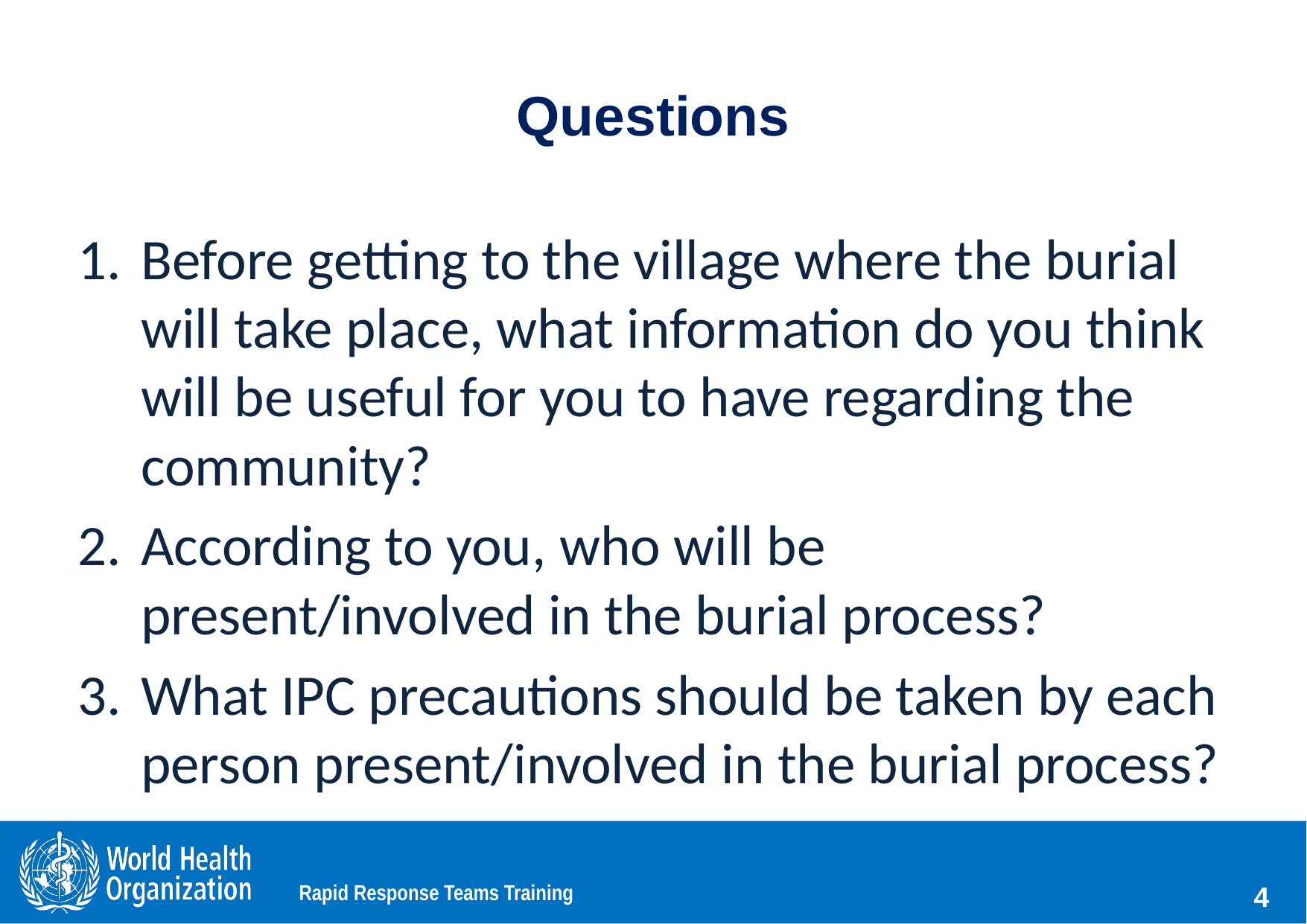

# Questions
Before getting to the village where the burial will take place, what information do you think will be useful for you to have regarding the community?
According to you, who will be present/involved in the burial process?
What IPC precautions should be taken by each person present/involved in the burial process?